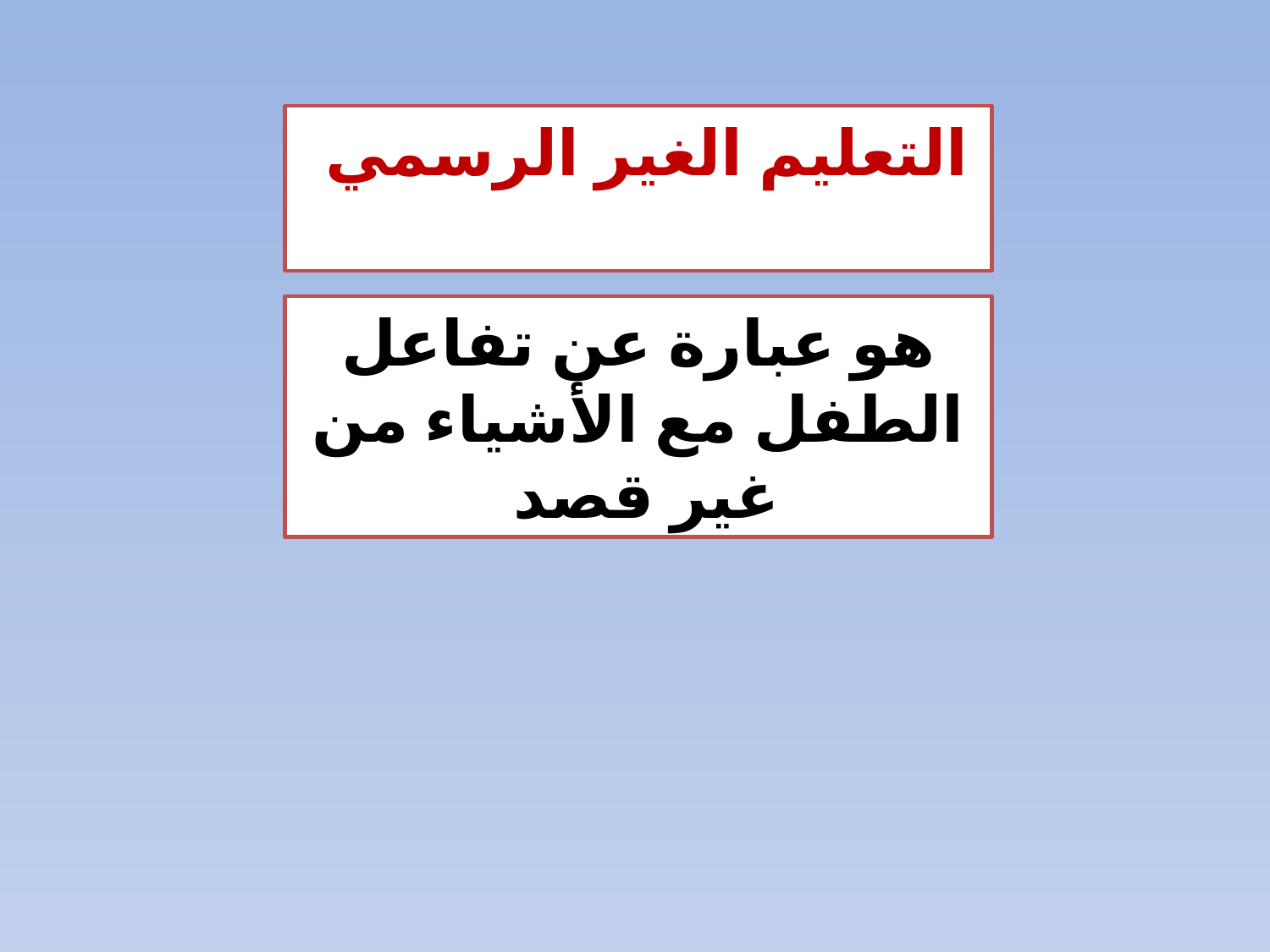

التعليم الغير الرسمي

هو عبارة عن تفاعل الطفل مع الأشياء من غير قصد